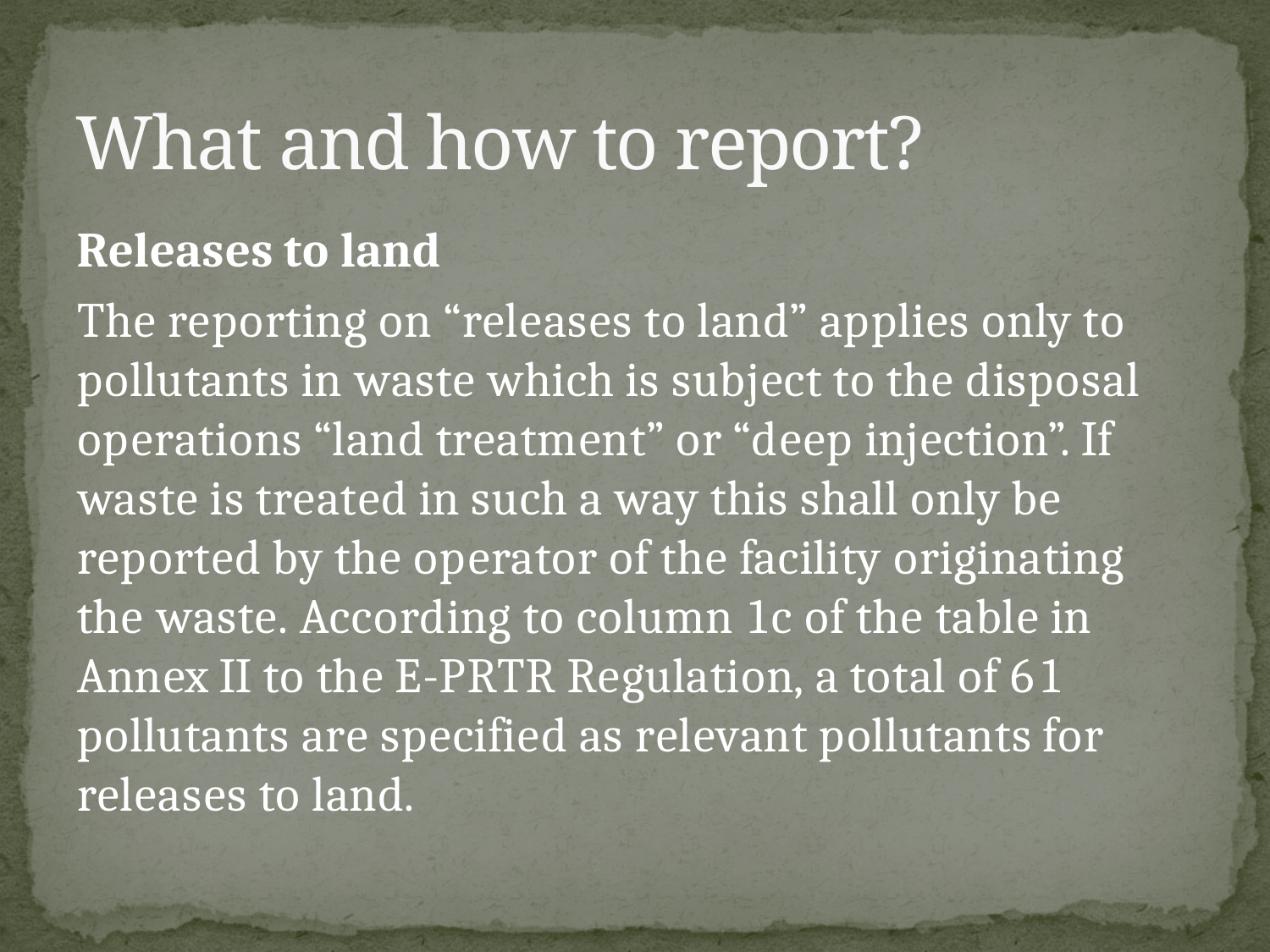

# What and how to report?
Releases to land
The reporting on “releases to land” applies only to pollutants in waste which is subject to the disposal operations “land treatment” or “deep injection”. If waste is treated in such a way this shall only be reported by the operator of the facility originating the waste. According to column 1c of the table in Annex II to the E-PRTR Regulation, a total of 61 pollutants are specified as relevant pollutants for releases to land.